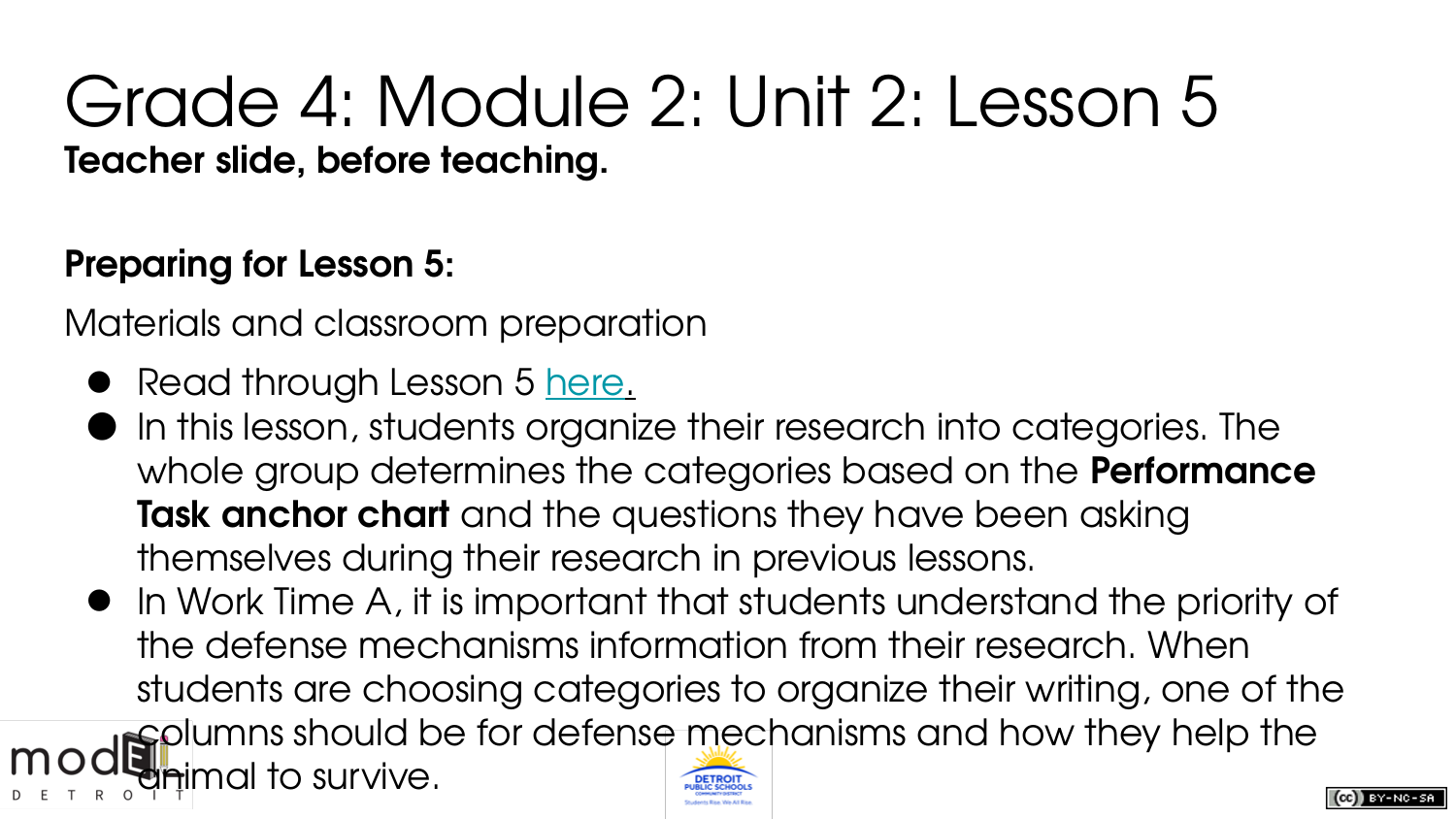

# Grade 4: Module 2: Unit 2: Lesson 5
Teacher slide, before teaching.
Preparing for Lesson 5:
Materials and classroom preparation
Read through Lesson 5 here.
In this lesson, students organize their research into categories. The whole group determines the categories based on the Performance Task anchor chart and the questions they have been asking themselves during their research in previous lessons.
In Work Time A, it is important that students understand the priority of the defense mechanisms information from their research. When students are choosing categories to organize their writing, one of the columns should be for defense mechanisms and how they help the animal to survive.